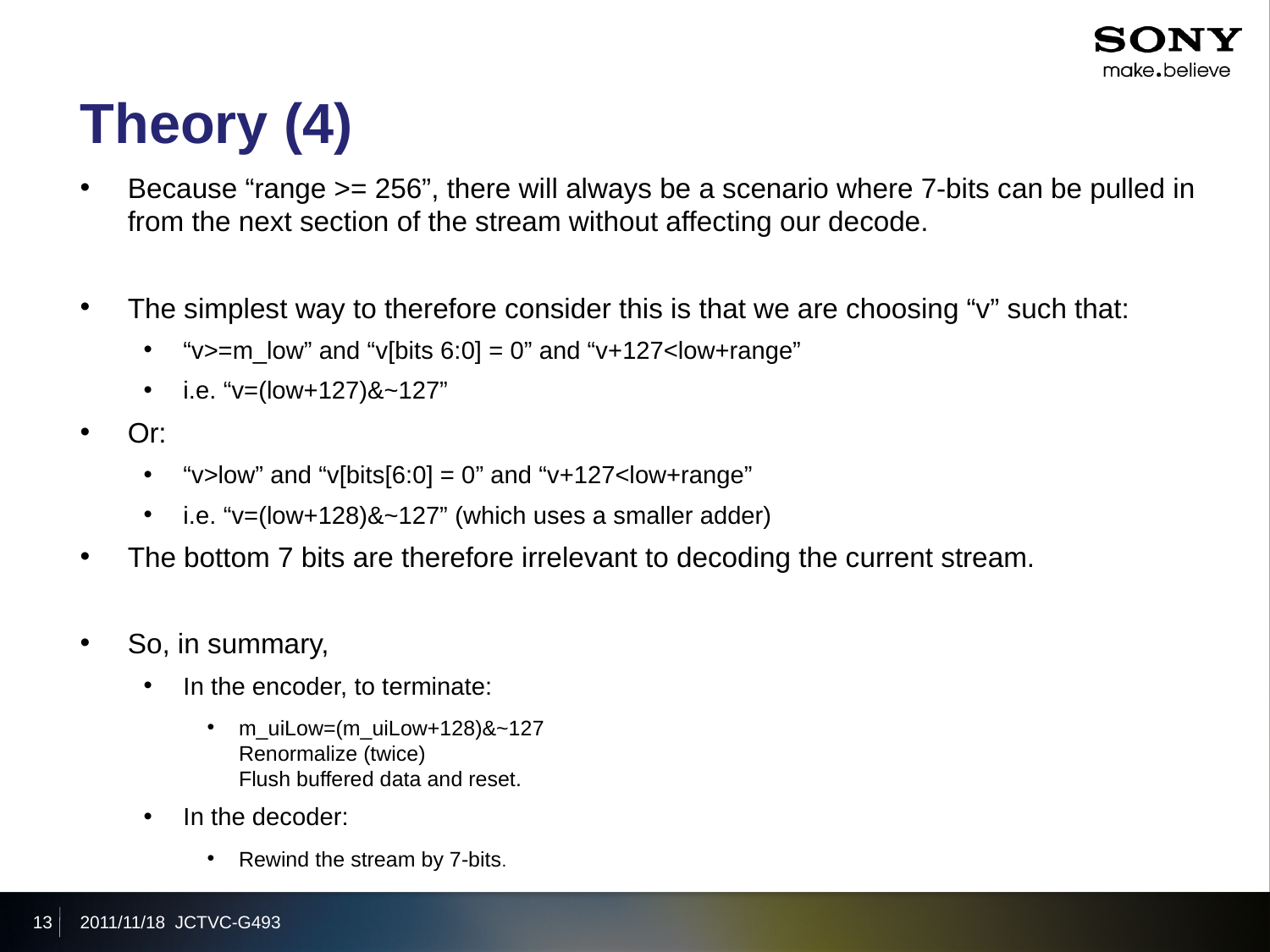

# Theory (4)
Because “range >= 256”, there will always be a scenario where 7-bits can be pulled in from the next section of the stream without affecting our decode.

The simplest way to therefore consider this is that we are choosing “v” such that:
“v>=m_low” and “v[bits 6:0] = 0” and “v+127<low+range”
i.e. “v=(low+127)&~127”
Or:
“v>low” and “v[bits[6:0] = 0” and “v+127<low+range”
i.e. “v=(low+128)&~127” (which uses a smaller adder)
The bottom 7 bits are therefore irrelevant to decoding the current stream.

So, in summary,
In the encoder, to terminate:
m_uiLow=(m_uiLow+128)&~127
Renormalize (twice)
Flush buffered data and reset.
In the decoder:
Rewind the stream by 7-bits.
13
2011/11/18
JCTVC-G493